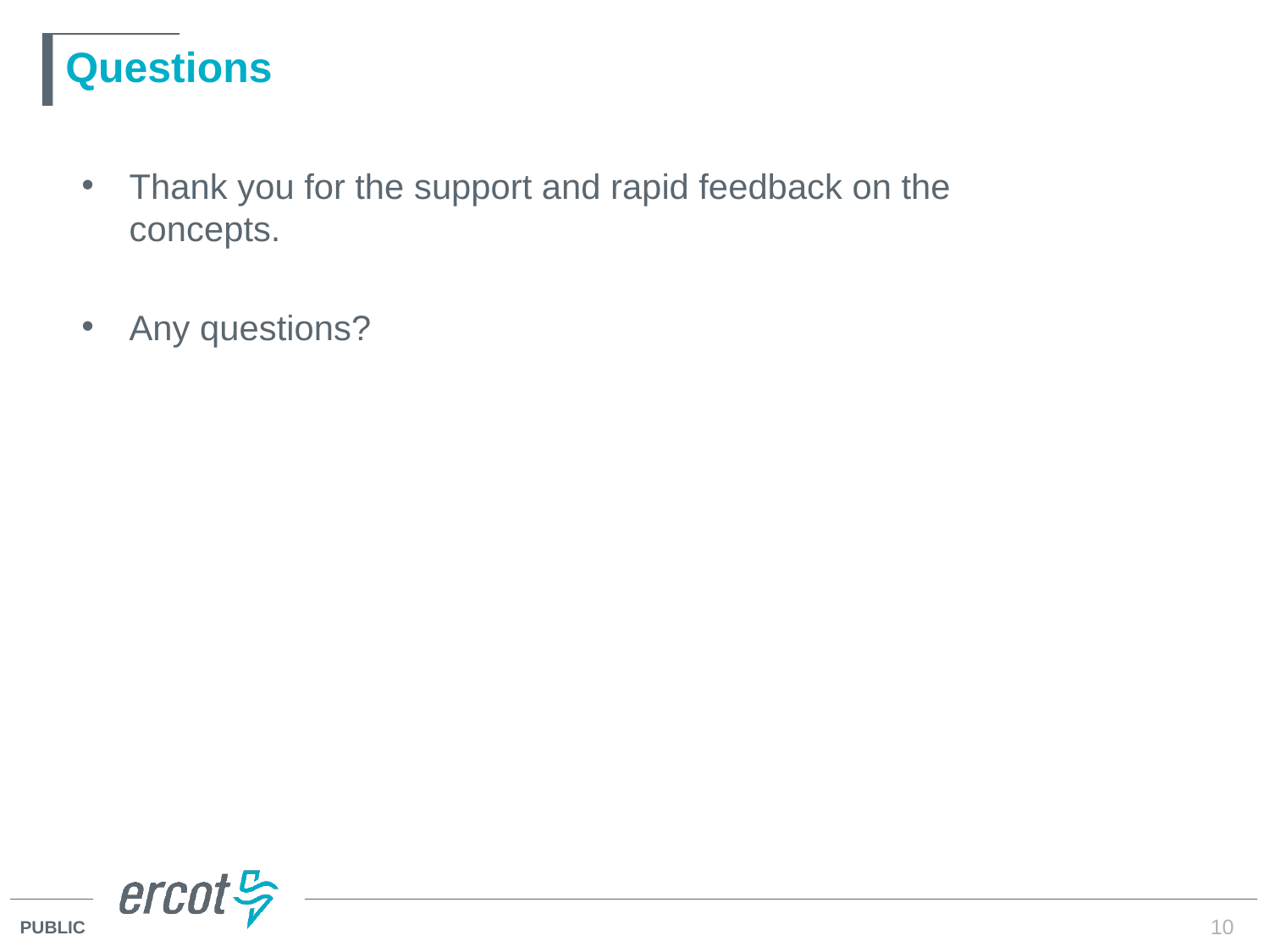

# Questions
Thank you for the support and rapid feedback on the concepts.

Any questions?
10